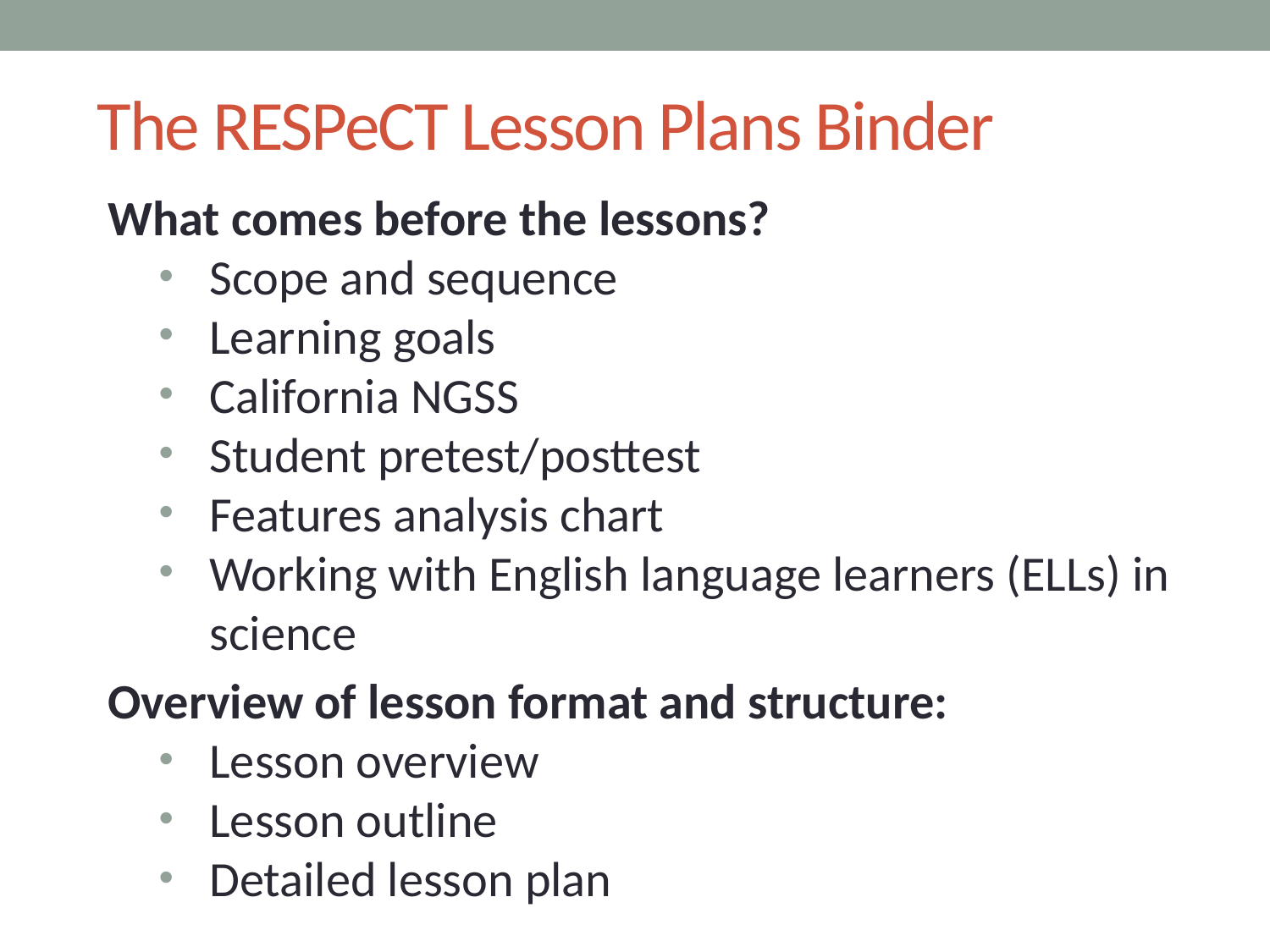

# The RESPeCT Lesson Plans Binder
What comes before the lessons?
Scope and sequence
Learning goals
California NGSS
Student pretest/posttest
Features analysis chart
Working with English language learners (ELLs) in science
Overview of lesson format and structure:
Lesson overview
Lesson outline
Detailed lesson plan